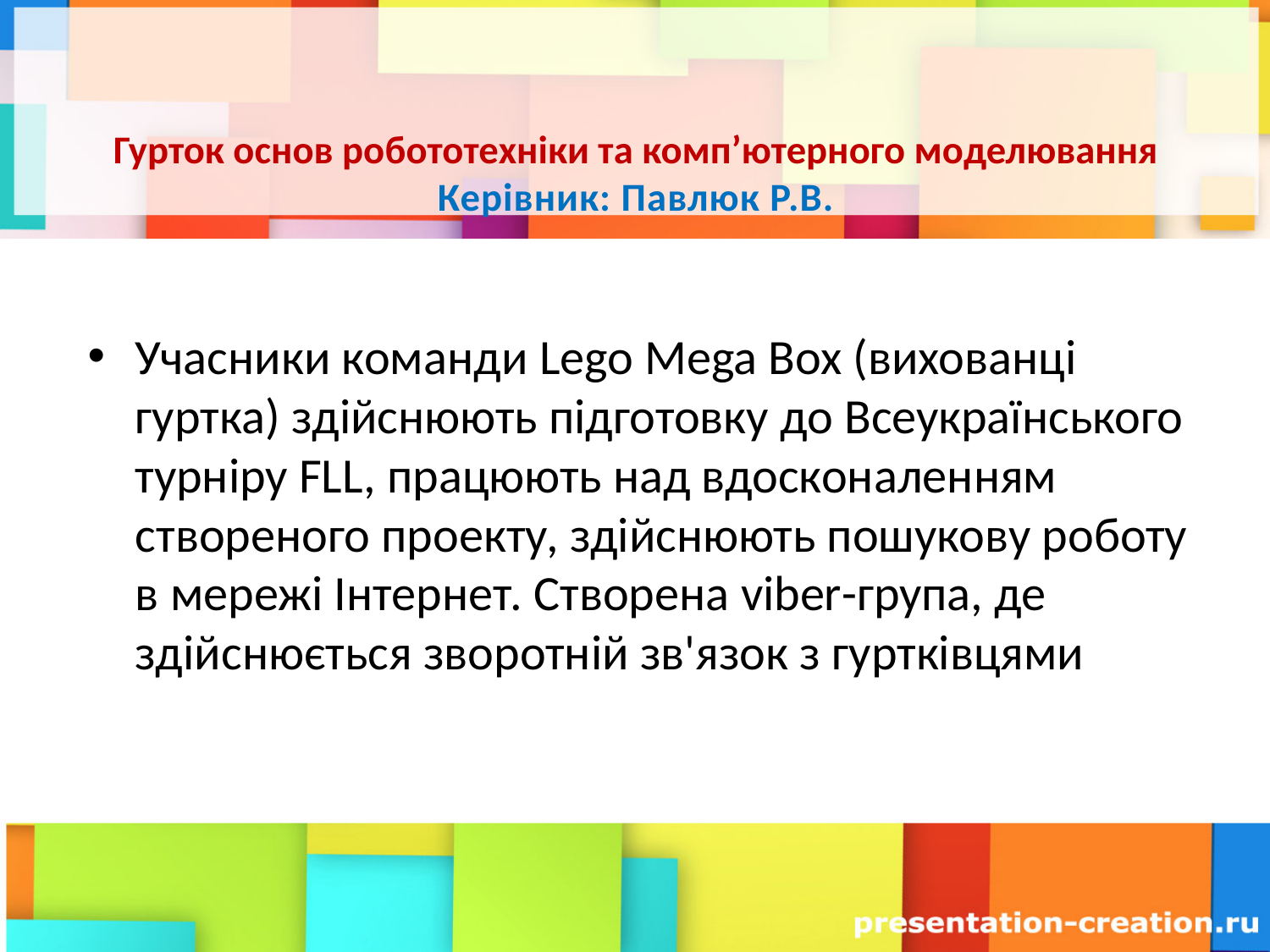

# Гурток основ робототехніки та комп’ютерного моделювання Керівник: Павлюк Р.В.
Учасники команди Lego Mega Box (вихованці гуртка) здійснюють підготовку до Всеукраїнського турніру FLL, працюють над вдосконаленням створеного проекту, здійснюють пошукову роботу в мережі Інтернет. Створена viber-група, де здійснюється зворотній зв'язок з гуртківцями